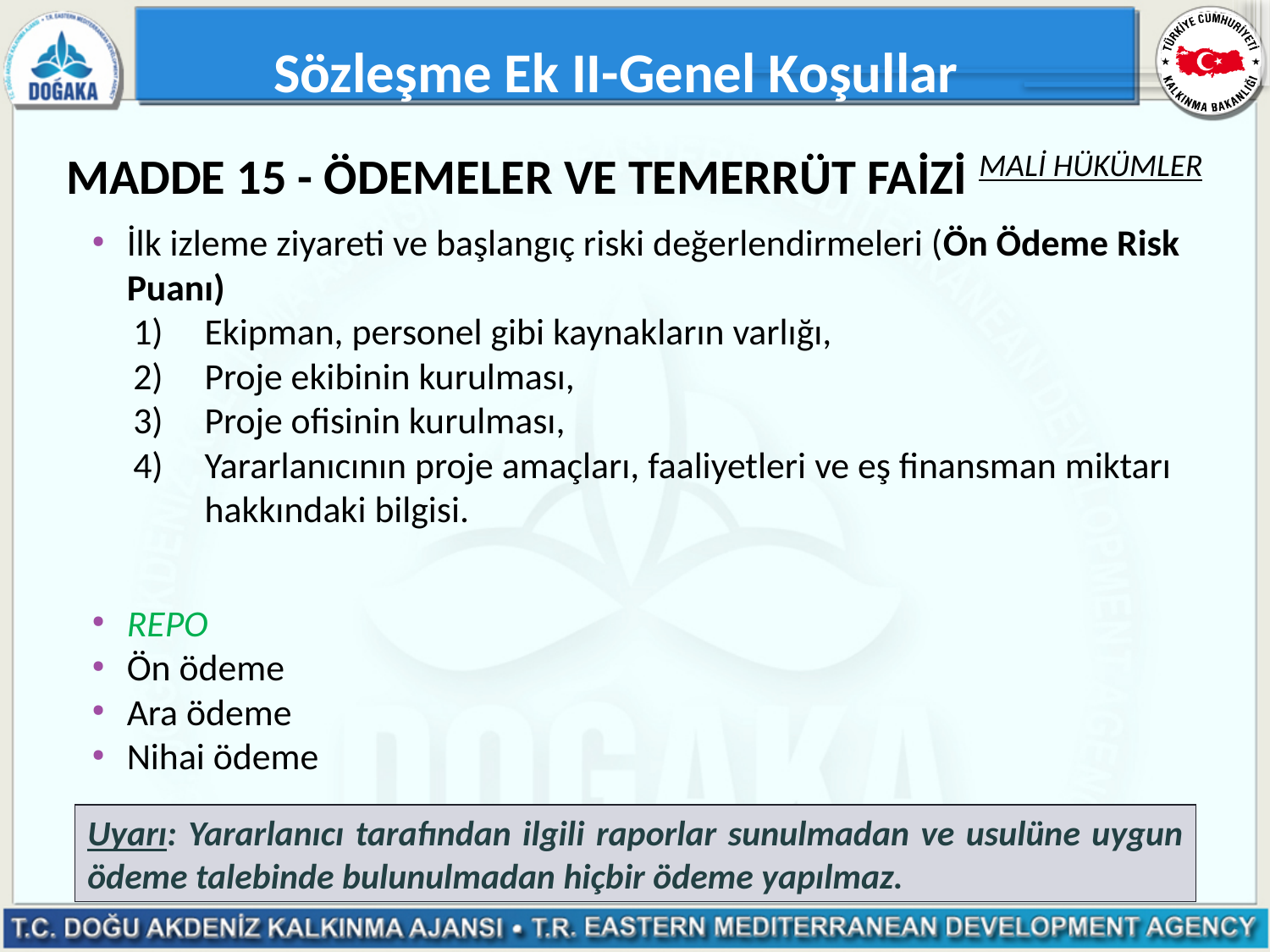

Sözleşme Ek II-Genel Koşullar
# MADDE 15 - ÖDEMELER VE TEMERRÜT FAİZİ
MALİ HÜKÜMLER
İlk izleme ziyareti ve başlangıç riski değerlendirmeleri (Ön Ödeme Risk Puanı)
Ekipman, personel gibi kaynakların varlığı,
Proje ekibinin kurulması,
Proje ofisinin kurulması,
Yararlanıcının proje amaçları, faaliyetleri ve eş finansman miktarı hakkındaki bilgisi.

REPO
Ön ödeme
Ara ödeme
Nihai ödeme
Uyarı: Yararlanıcı tarafından ilgili raporlar sunulmadan ve usulüne uygun ödeme talebinde bulunulmadan hiçbir ödeme yapılmaz.